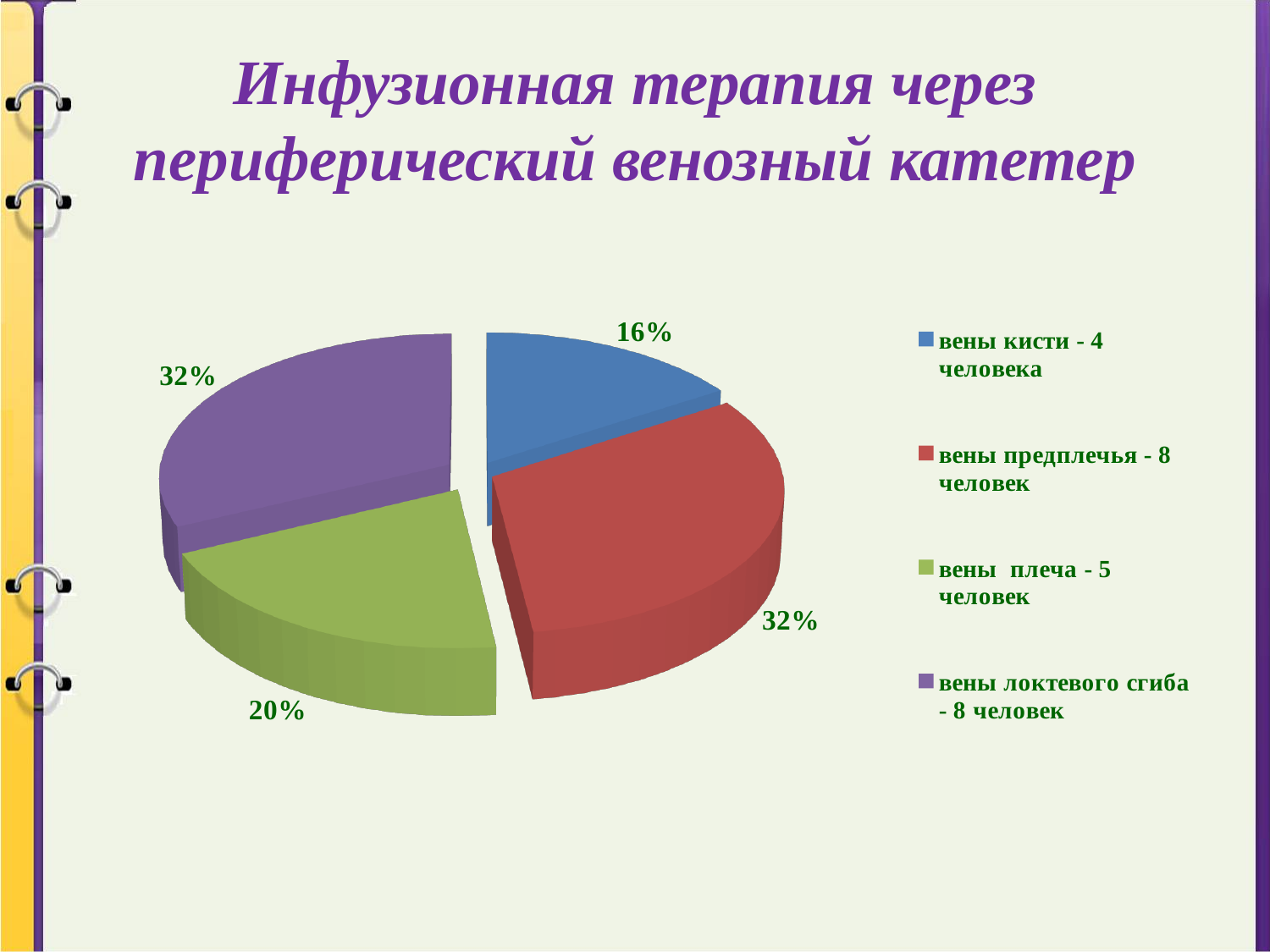

# Инфузионная терапия через периферический венозный катетер

[unsupported chart]